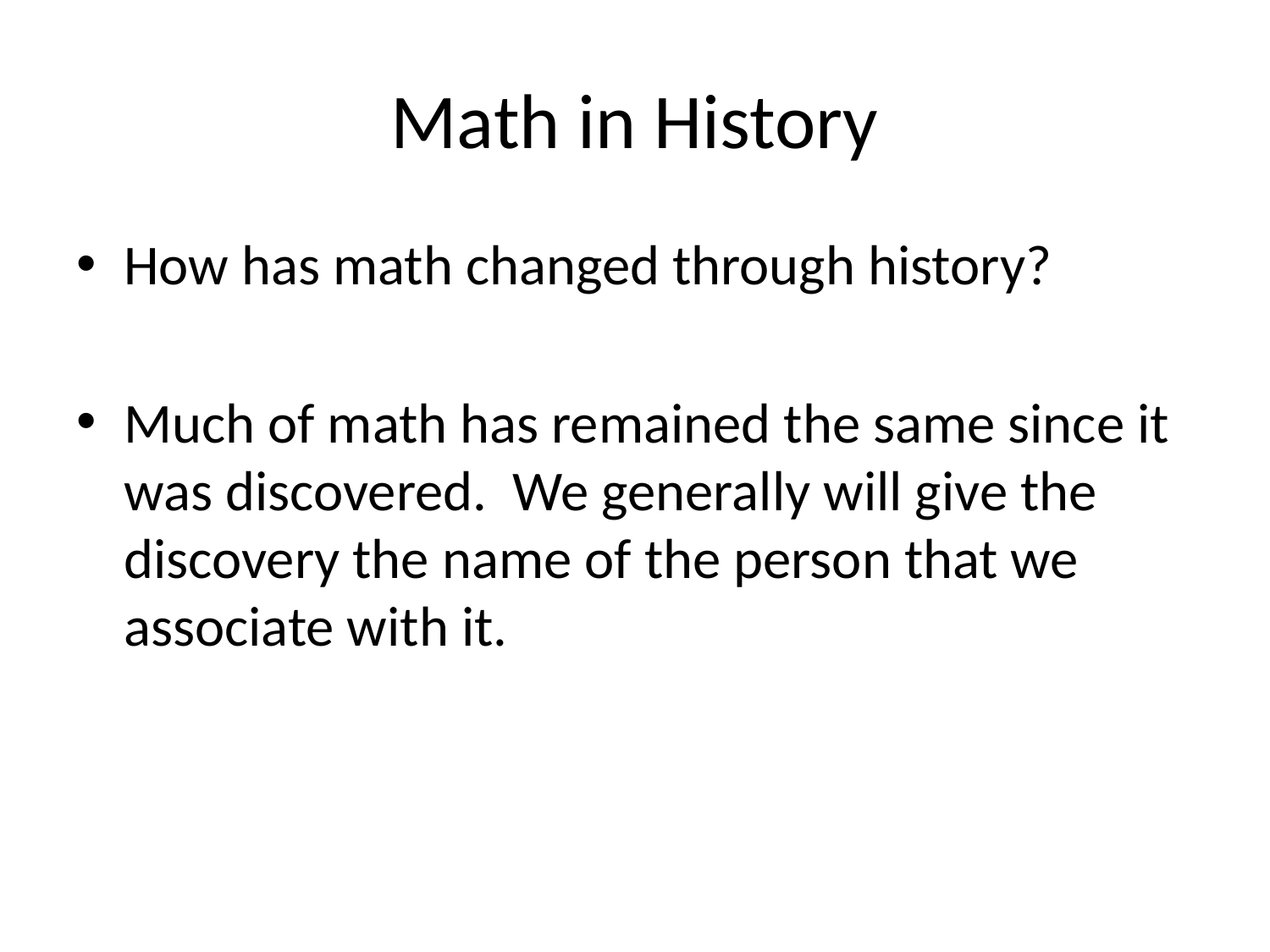

# Math in History
How has math changed through history?

Much of math has remained the same since it was discovered.  We generally will give the discovery the name of the person that we associate with it.